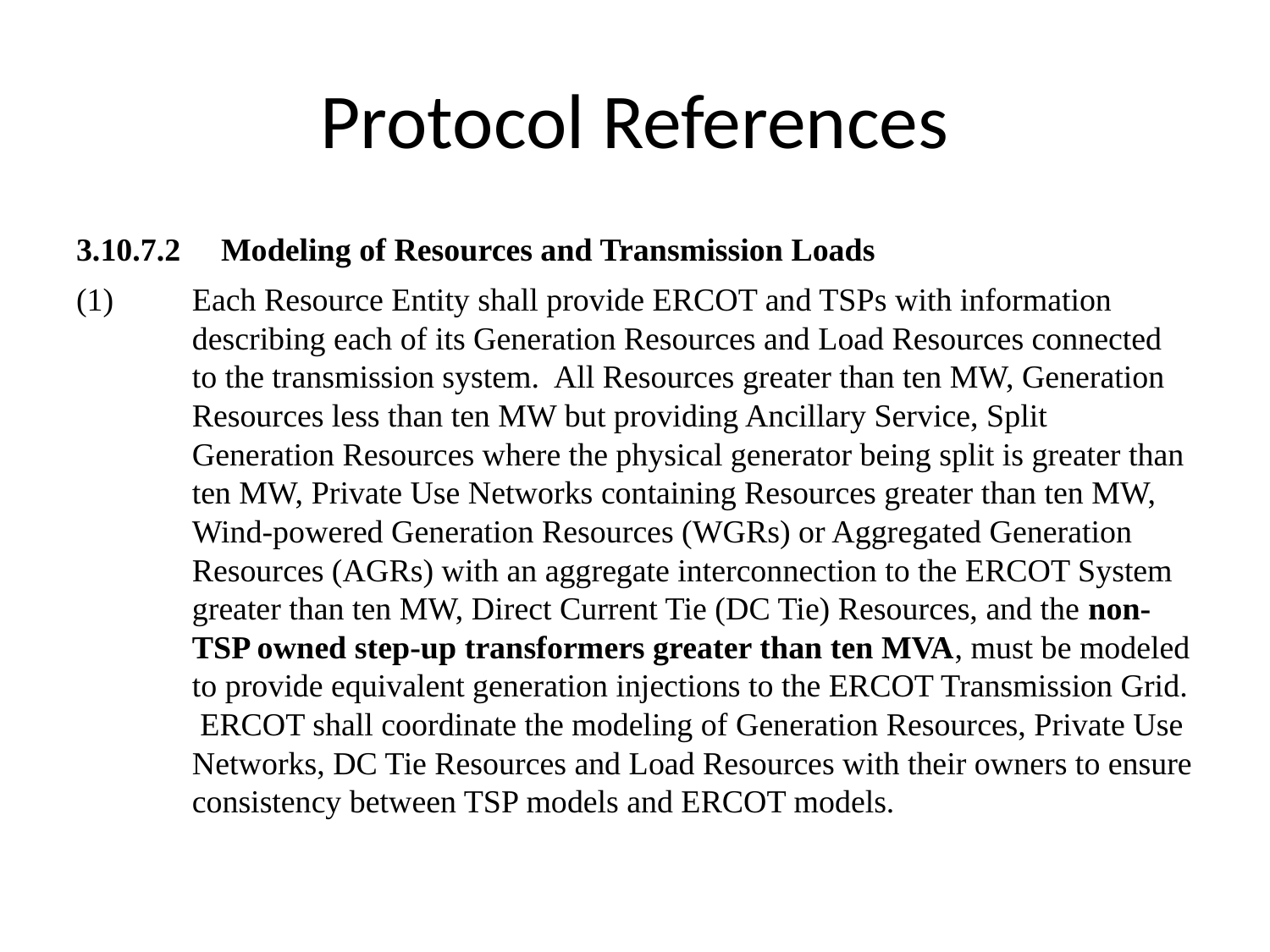

# Protocol References
3.10.7.2	Modeling of Resources and Transmission Loads
(1)	Each Resource Entity shall provide ERCOT and TSPs with information describing each of its Generation Resources and Load Resources connected to the transmission system.  All Resources greater than ten MW, Generation Resources less than ten MW but providing Ancillary Service, Split Generation Resources where the physical generator being split is greater than ten MW, Private Use Networks containing Resources greater than ten MW, Wind-powered Generation Resources (WGRs) or Aggregated Generation Resources (AGRs) with an aggregate interconnection to the ERCOT System greater than ten MW, Direct Current Tie (DC Tie) Resources, and the non-TSP owned step-up transformers greater than ten MVA, must be modeled to provide equivalent generation injections to the ERCOT Transmission Grid.  ERCOT shall coordinate the modeling of Generation Resources, Private Use Networks, DC Tie Resources and Load Resources with their owners to ensure consistency between TSP models and ERCOT models.